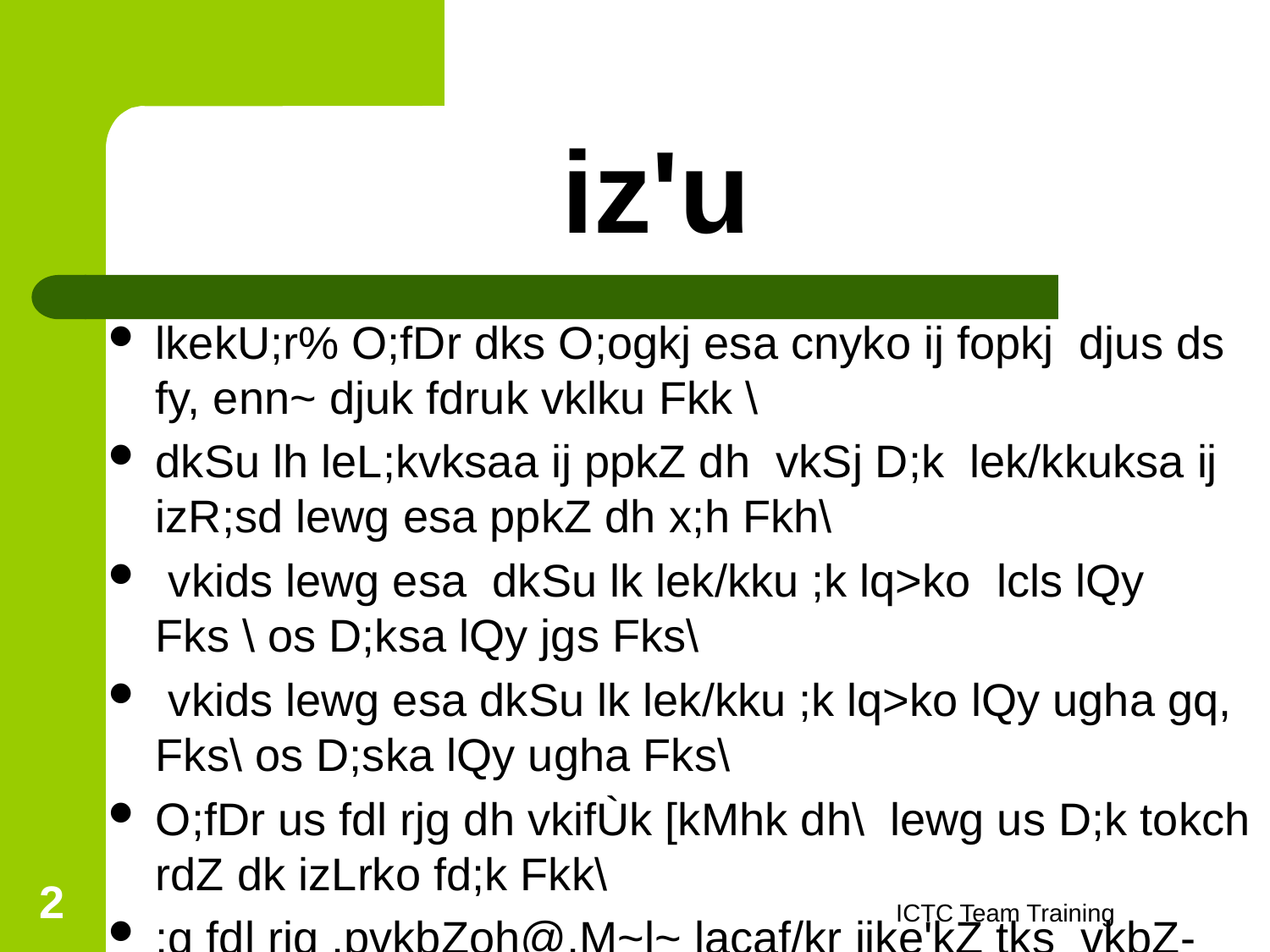

# iz'u
lkekU;r% O;fDr dks O;ogkj esa cnyko ij fopkj  djus ds fy, enn~ djuk fdruk vklku Fkk \
dkSu lh leL;kvksaa ij ppkZ dh  vkSj D;k  lek/kkuksa ij izR;sd lewg esa ppkZ dh x;h Fkh\
 vkids lewg esa  dkSu lk lek/kku ;k lq>ko  lcls lQy Fks \ os D;ksa lQy jgs Fks\
 vkids lewg esa dkSu lk lek/kku ;k lq>ko lQy ugha gq, Fks\ os D;ska lQy ugha Fks\
O;fDr us fdl rjg dh vkifÙk [kMhk dh\  lewg us D;k tokch rdZ dk izLrko fd;k Fkk\
;g fdl rjg ,pvkbZoh@,M~l~ lacaf/kr ijke'kZ tks  vkbZ-Vh-Vh-lh- esa gksrk gS] mlls lacaf/kr gS\
2
ICTC Team Training